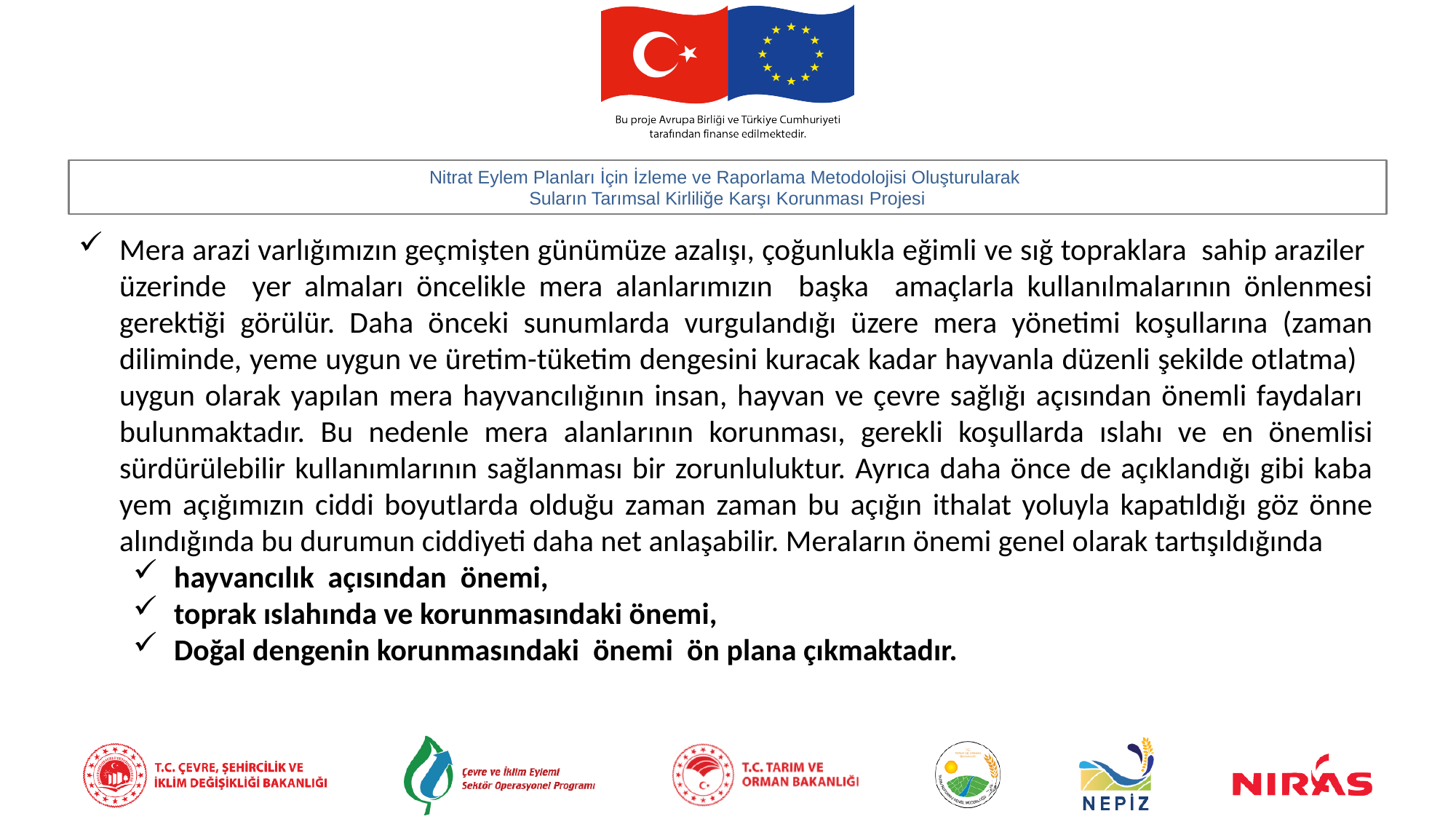

Mera arazi varlığımızın geçmişten günümüze azalışı, çoğunlukla eğimli ve sığ topraklara  sahip araziler  üzerinde  yer almaları öncelikle mera alanlarımızın  başka  amaçlarla kullanılmalarının önlenmesi gerektiği görülür. Daha önceki sunumlarda vurgulandığı üzere mera yönetimi koşullarına (zaman diliminde, yeme uygun ve üretim-tüketim dengesini kuracak kadar hayvanla düzenli şekilde otlatma)   uygun olarak yapılan mera hayvancılığının insan, hayvan ve çevre sağlığı açısından önemli faydaları  bulunmaktadır. Bu nedenle mera alanlarının korunması, gerekli koşullarda ıslahı ve en önemlisi sürdürülebilir kullanımlarının sağlanması bir zorunluluktur. Ayrıca daha önce de açıklandığı gibi kaba yem açığımızın ciddi boyutlarda olduğu zaman zaman bu açığın ithalat yoluyla kapatıldığı göz önne alındığında bu durumun ciddiyeti daha net anlaşabilir. Meraların önemi genel olarak tartışıldığında
hayvancılık  açısından  önemi,
toprak ıslahında ve korunmasındaki önemi,
Doğal dengenin korunmasındaki  önemi  ön plana çıkmaktadır.

Kick-off Meeting